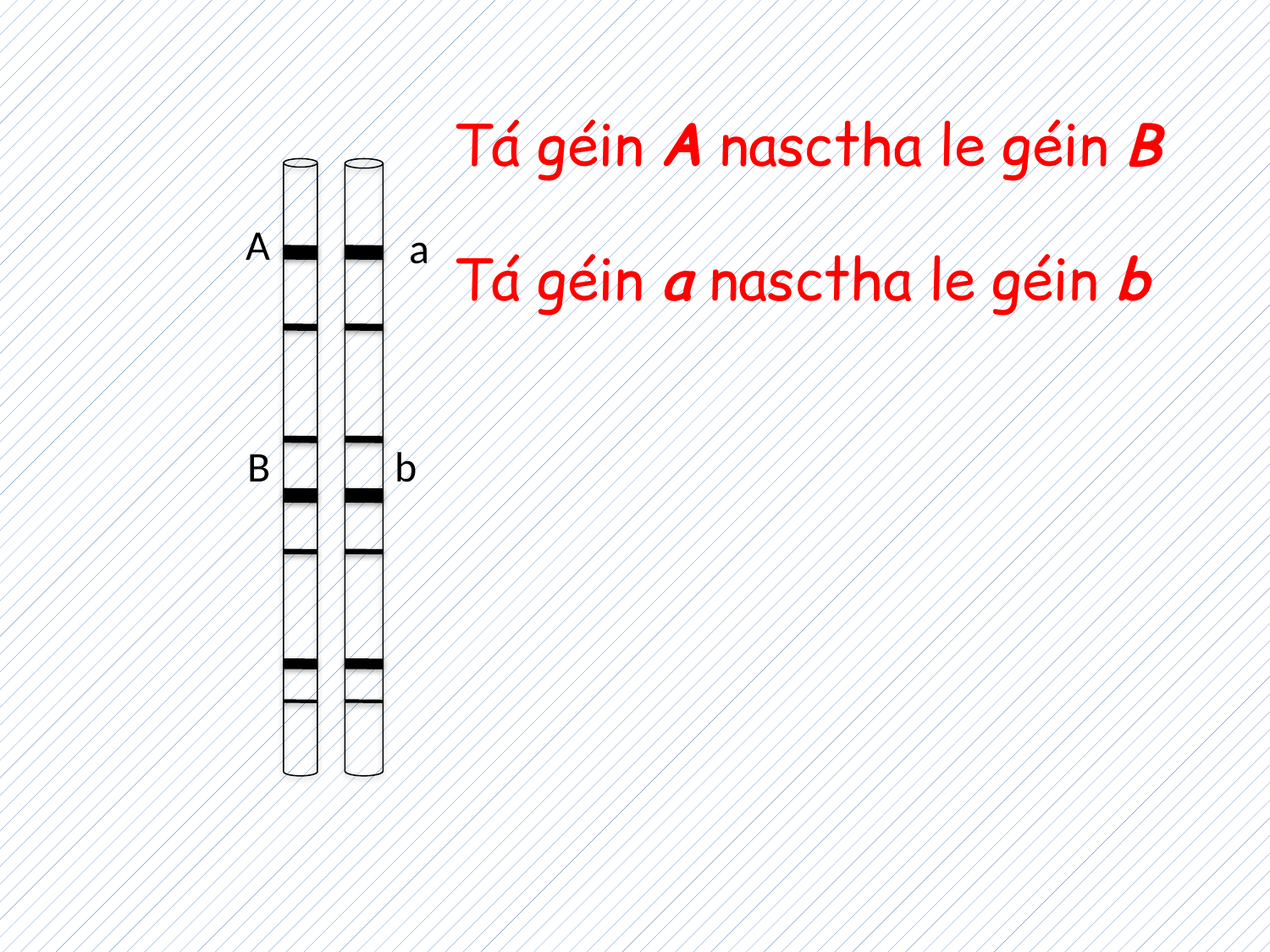

Tá géin A nasctha le géin B

Tá géin a nasctha le géin b

A
a
B
b